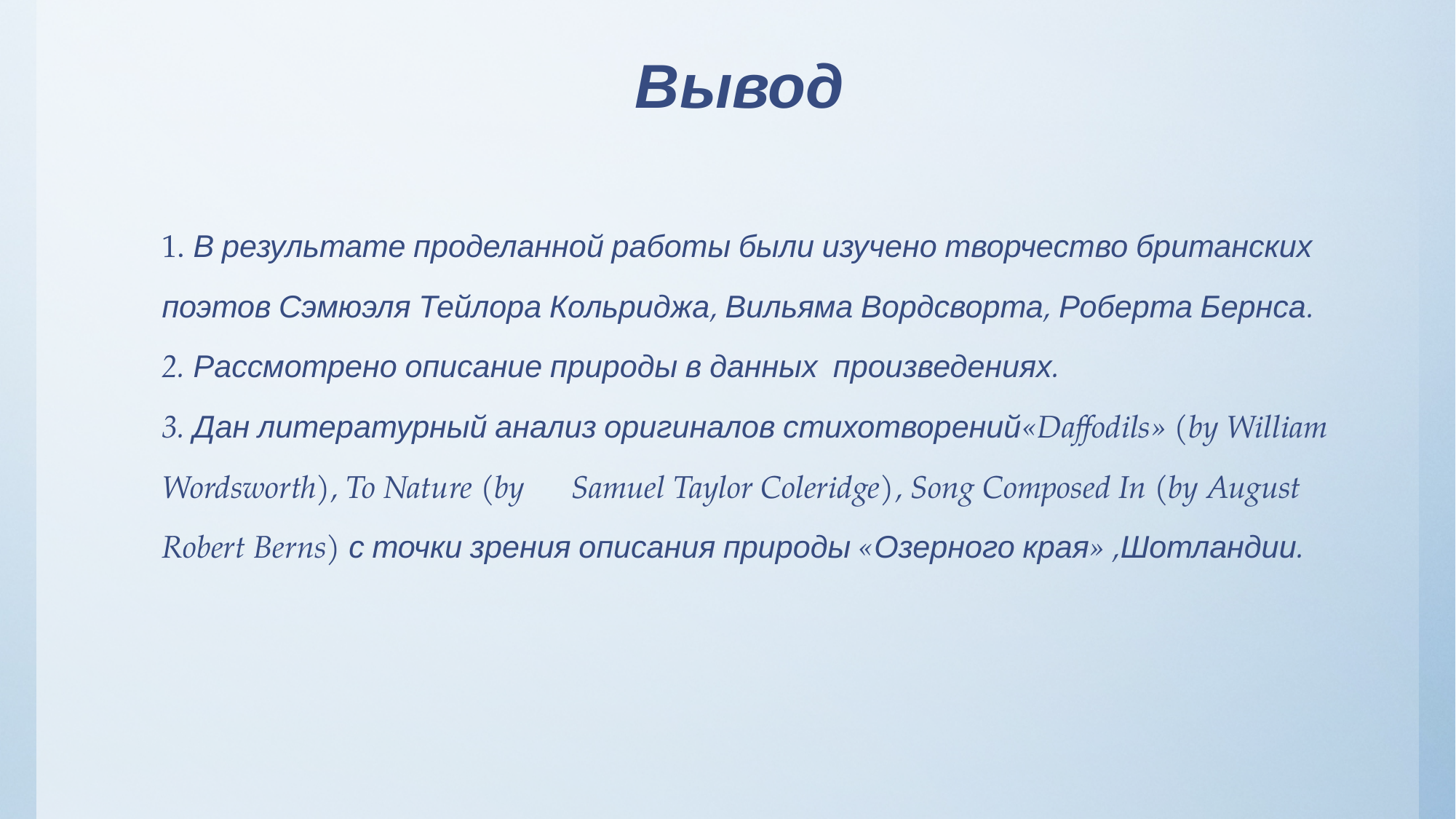

# Вывод
1. В результате проделанной работы были изучено творчество британских поэтов Сэмюэля Тейлора Кольриджа, Вильяма Вордсворта, Роберта Бернса.
2. Рассмотрено описание природы в данных  произведениях.
3. Дан литературный анализ оригиналов стихотворений«Daffodils» (by William Wordsworth), To Nature (by      Samuel Taylor Coleridge), Song Composed In (by August Robert Berns) с точки зрения описания природы «Озерного края» ,Шотландии.